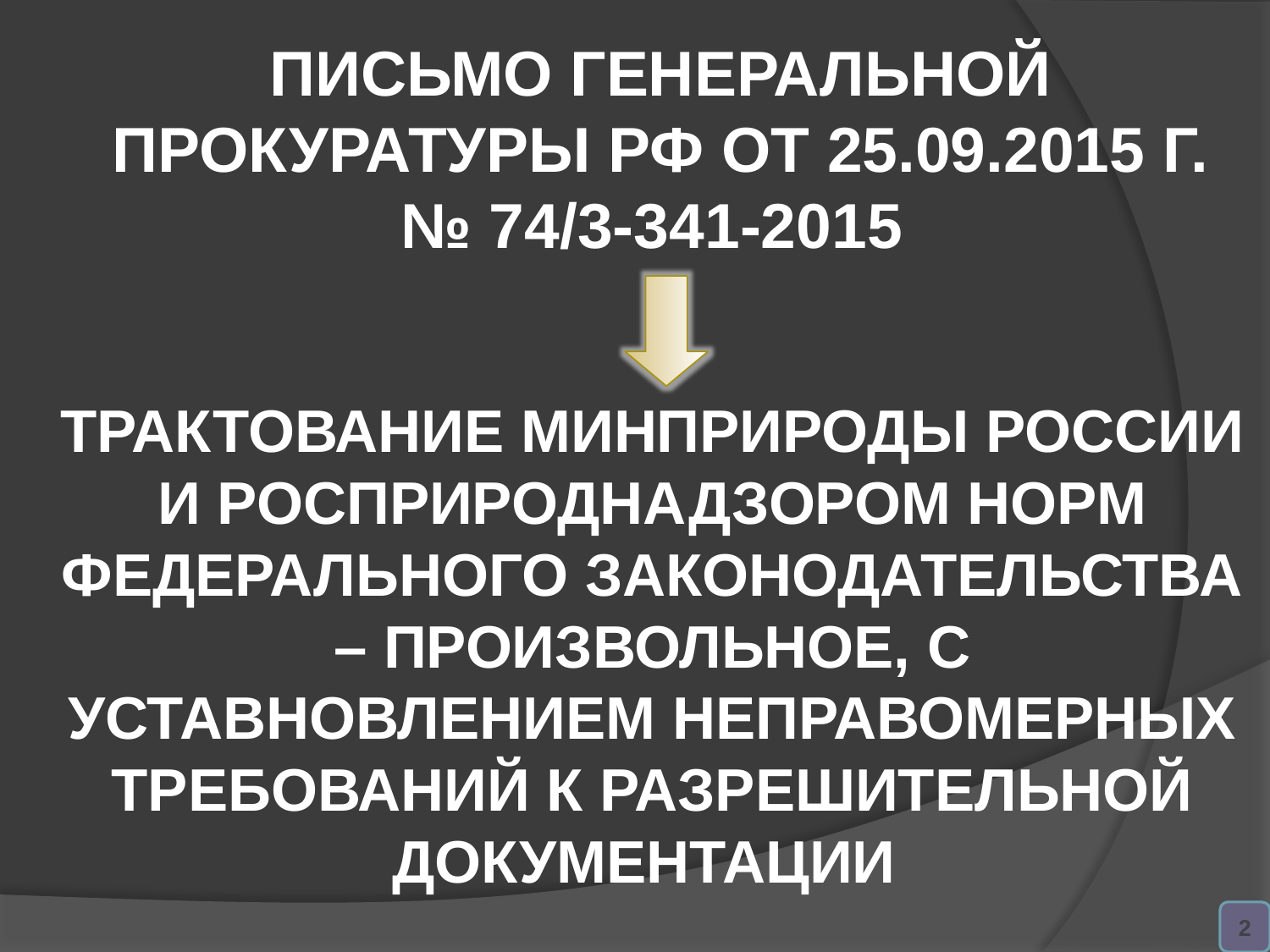

ПИСЬМО ГЕНЕРАЛЬНОЙ ПРОКУРАТУРЫ РФ ОТ 25.09.2015 Г. № 74/3-341-2015

ТРАКТОВАНИЕ МИНПРИРОДЫ РОССИИ И РОСПРИРОДНАДЗОРОМ НОРМ ФЕДЕРАЛЬНОГО ЗАКОНОДАТЕЛЬСТВА – ПРОИЗВОЛЬНОЕ, С УСТАВНОВЛЕНИЕМ НЕПРАВОМЕРНЫХ ТРЕБОВАНИЙ К РАЗРЕШИТЕЛЬНОЙ ДОКУМЕНТАЦИИ
2